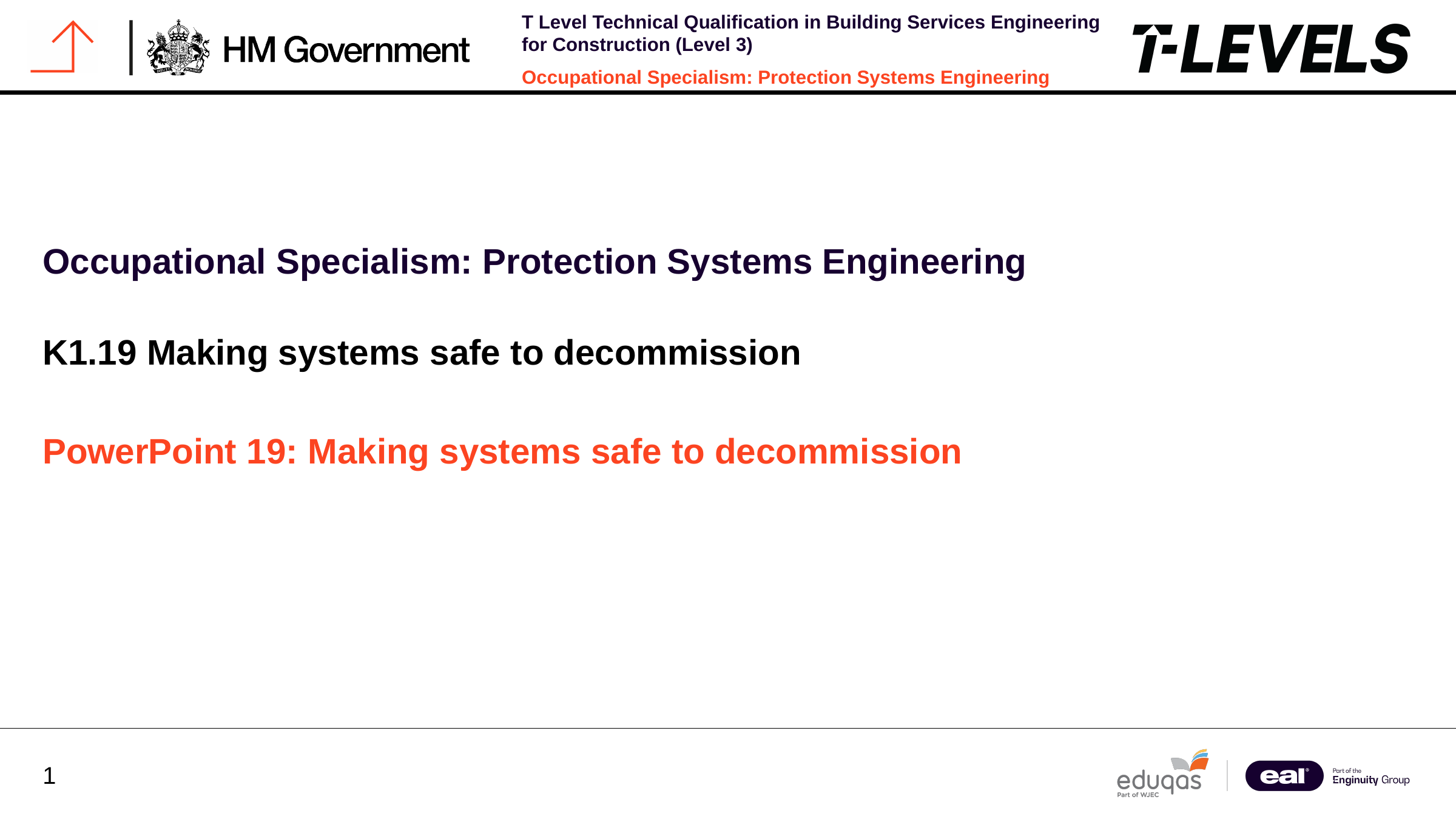

Occupational Specialism: Protection Systems Engineering

K1.19 Making systems safe to decommission

PowerPoint 19: Making systems safe to decommission